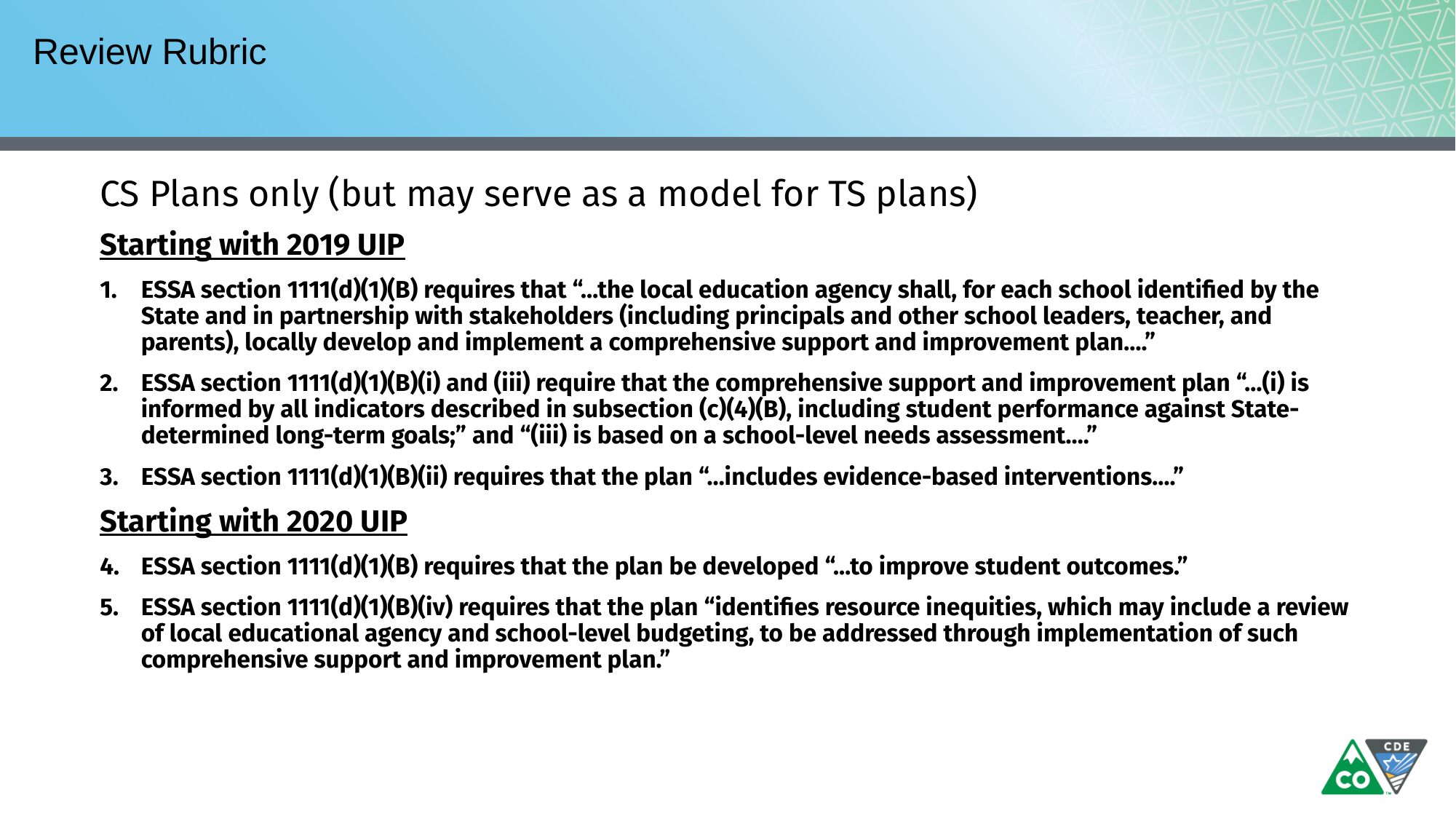

# Review Rubric
CS Plans only (but may serve as a model for TS plans)
Starting with 2019 UIP
ESSA section 1111(d)(1)(B) requires that “…the local education agency shall, for each school identified by the State and in partnership with stakeholders (including principals and other school leaders, teacher, and parents), locally develop and implement a comprehensive support and improvement plan….”
ESSA section 1111(d)(1)(B)(i) and (iii) require that the comprehensive support and improvement plan “…(i) is informed by all indicators described in subsection (c)(4)(B), including student performance against State-determined long-term goals;” and “(iii) is based on a school-level needs assessment….”
ESSA section 1111(d)(1)(B)(ii) requires that the plan “…includes evidence-based interventions….”
Starting with 2020 UIP
ESSA section 1111(d)(1)(B) requires that the plan be developed “…to improve student outcomes.”
ESSA section 1111(d)(1)(B)(iv) requires that the plan “identifies resource inequities, which may include a review of local educational agency and school-level budgeting, to be addressed through implementation of such comprehensive support and improvement plan.”